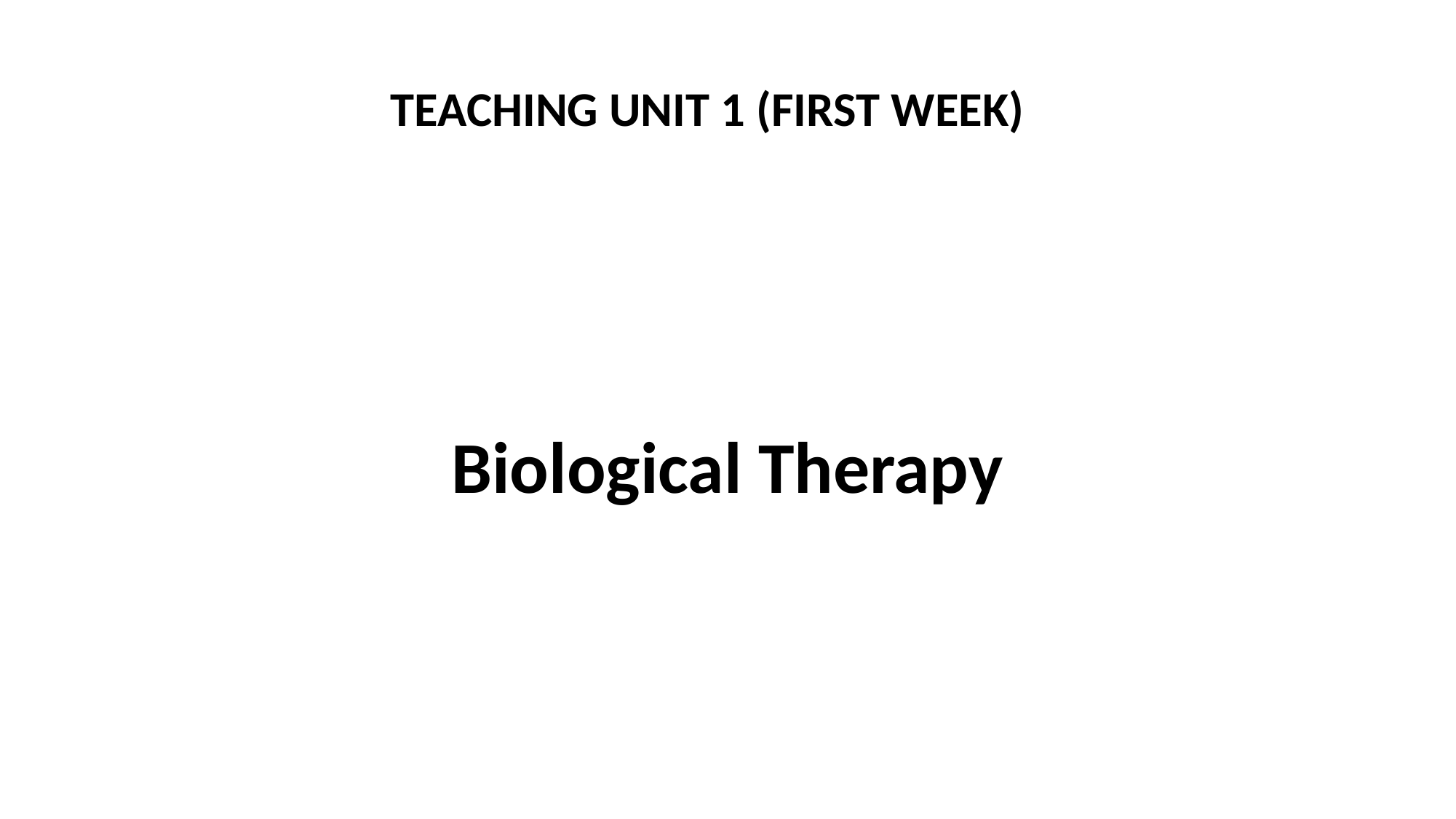

TEACHING UNIT 1 (FIRST WEEK)
# Biological Therapy